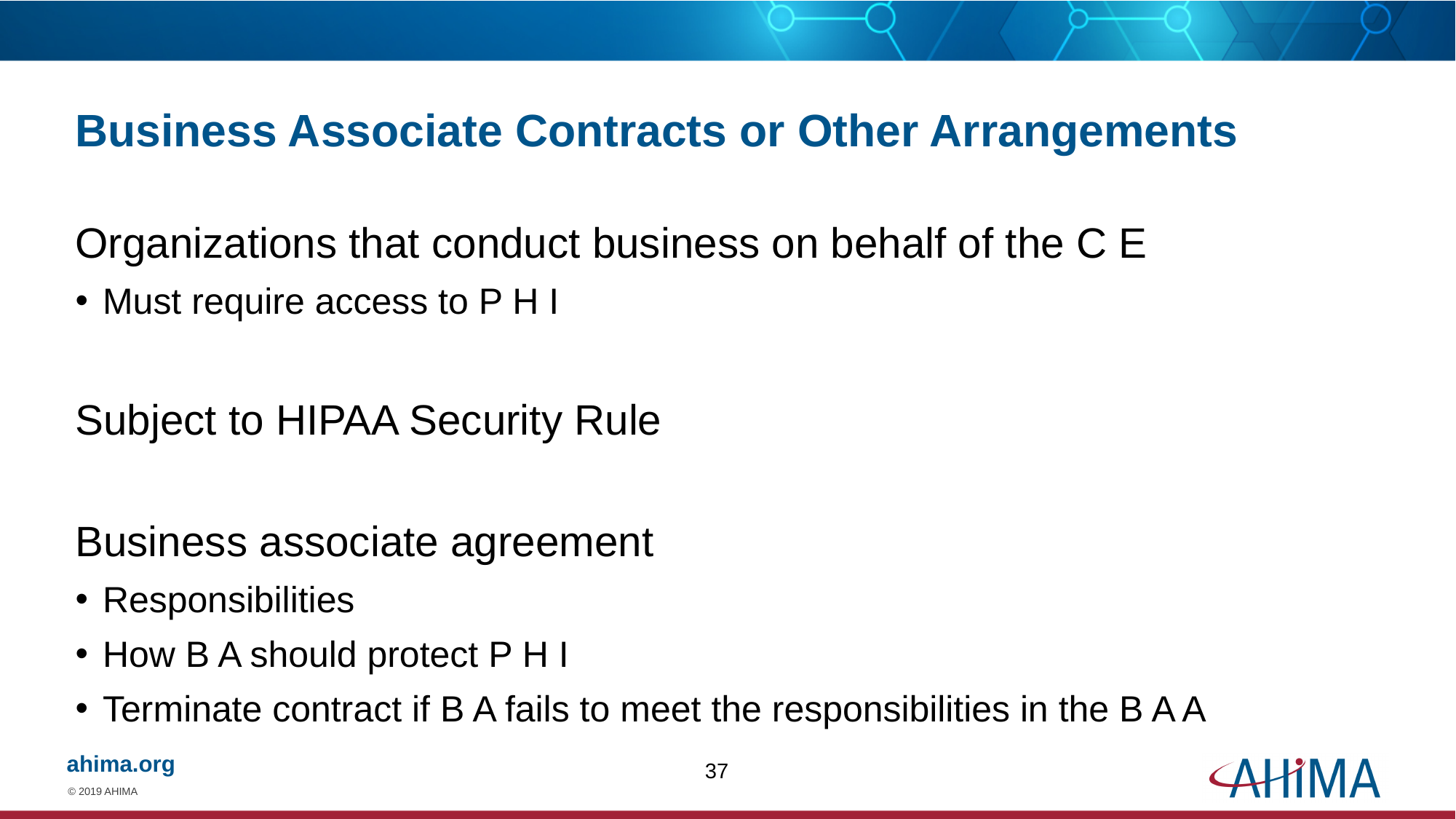

# Business Associate Contracts or Other Arrangements
Organizations that conduct business on behalf of the C E
Must require access to P H I

Subject to HIPAA Security Rule

Business associate agreement
Responsibilities
How B A should protect P H I
Terminate contract if B A fails to meet the responsibilities in the B A A